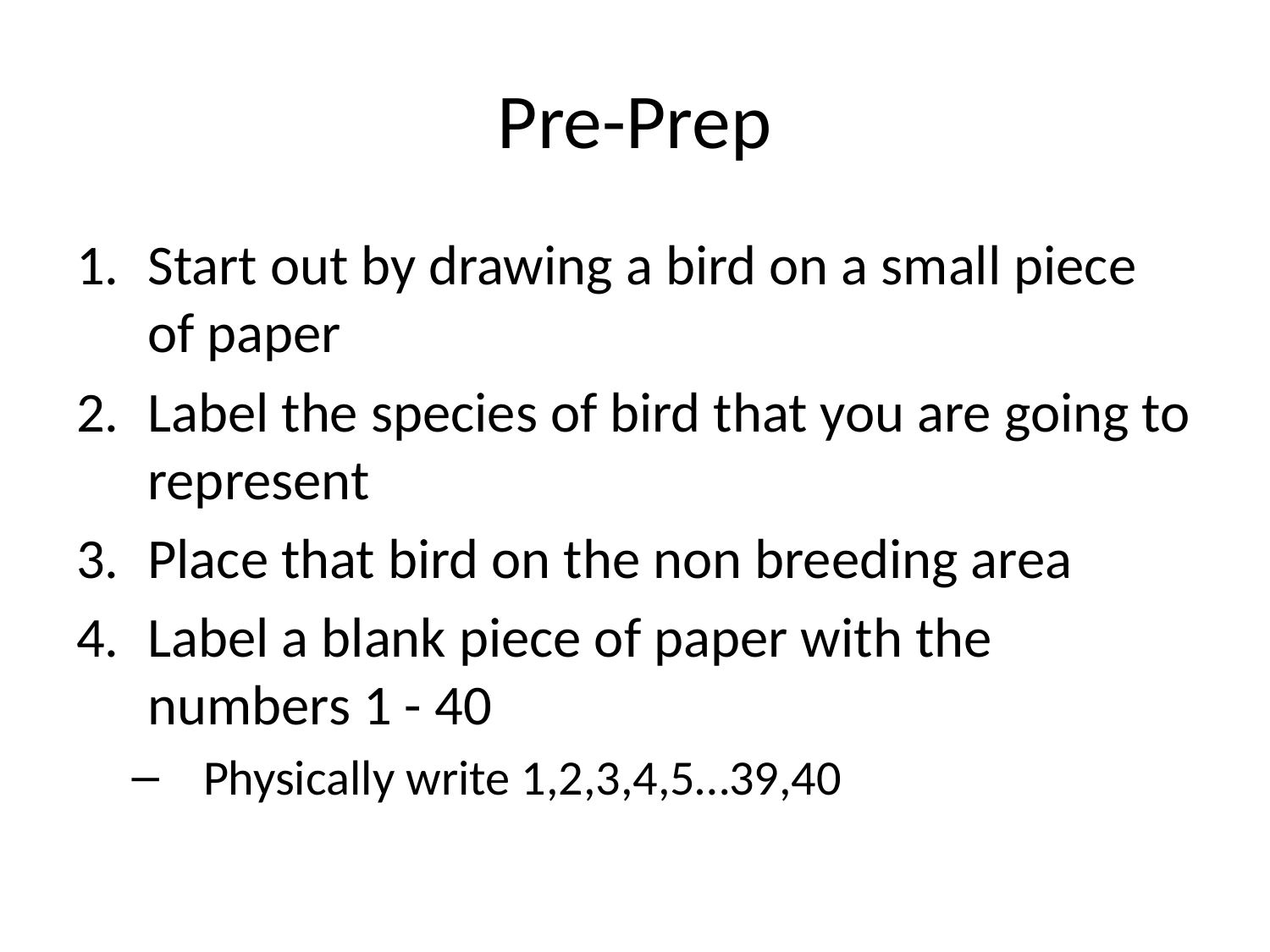

# Pre-Prep
Start out by drawing a bird on a small piece of paper
Label the species of bird that you are going to represent
Place that bird on the non breeding area
Label a blank piece of paper with the numbers 1 - 40
Physically write 1,2,3,4,5…39,40